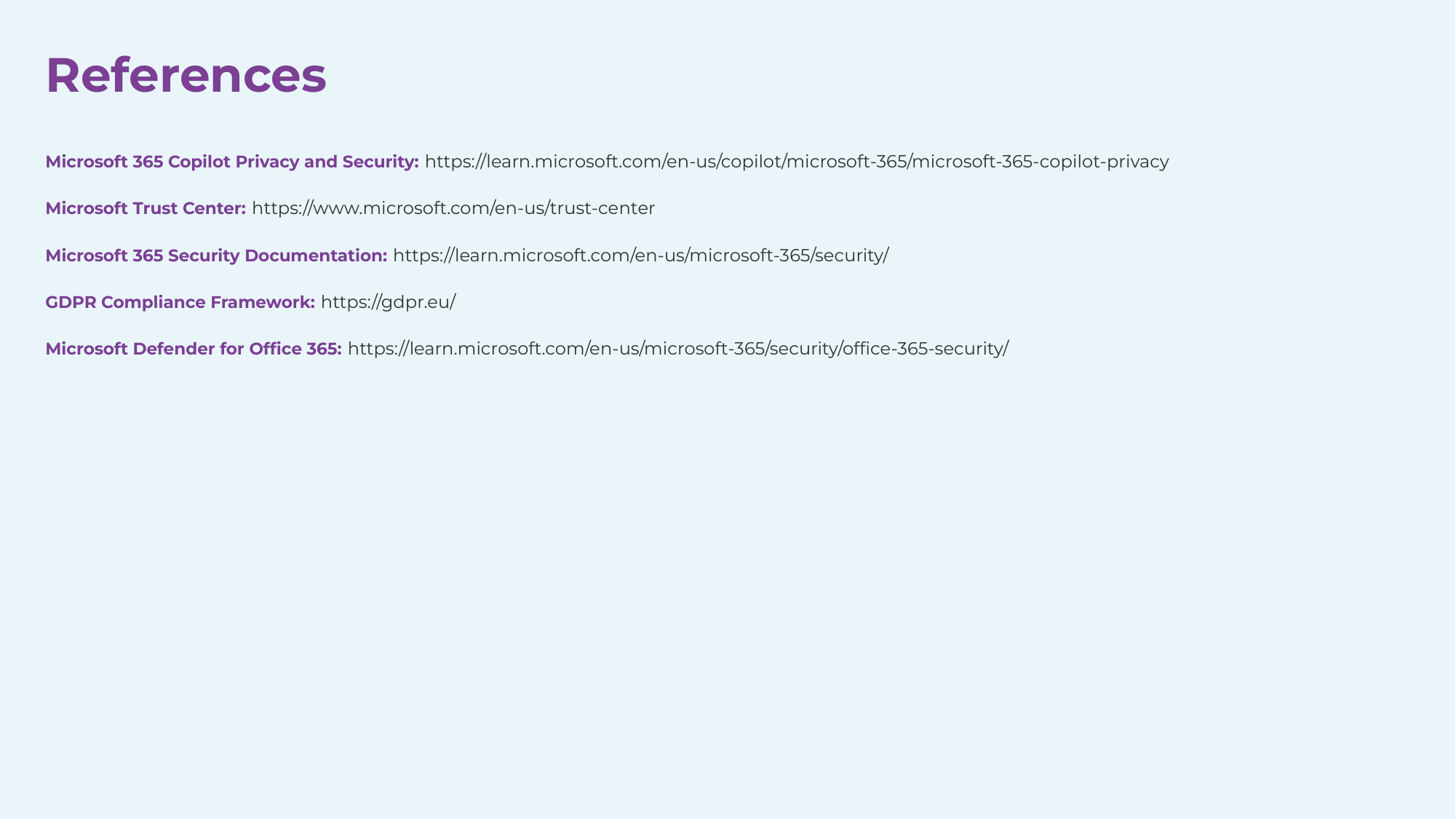

References
Microsoft 365 Copilot Privacy and Security: https://learn.microsoft.com/en-us/copilot/microsoft-365/microsoft-365-copilot-privacy
Microsoft Trust Center: https://www.microsoft.com/en-us/trust-center
Microsoft 365 Security Documentation: https://learn.microsoft.com/en-us/microsoft-365/security/
GDPR Compliance Framework: https://gdpr.eu/
Microsoft Defender for Office 365: https://learn.microsoft.com/en-us/microsoft-365/security/office-365-security/